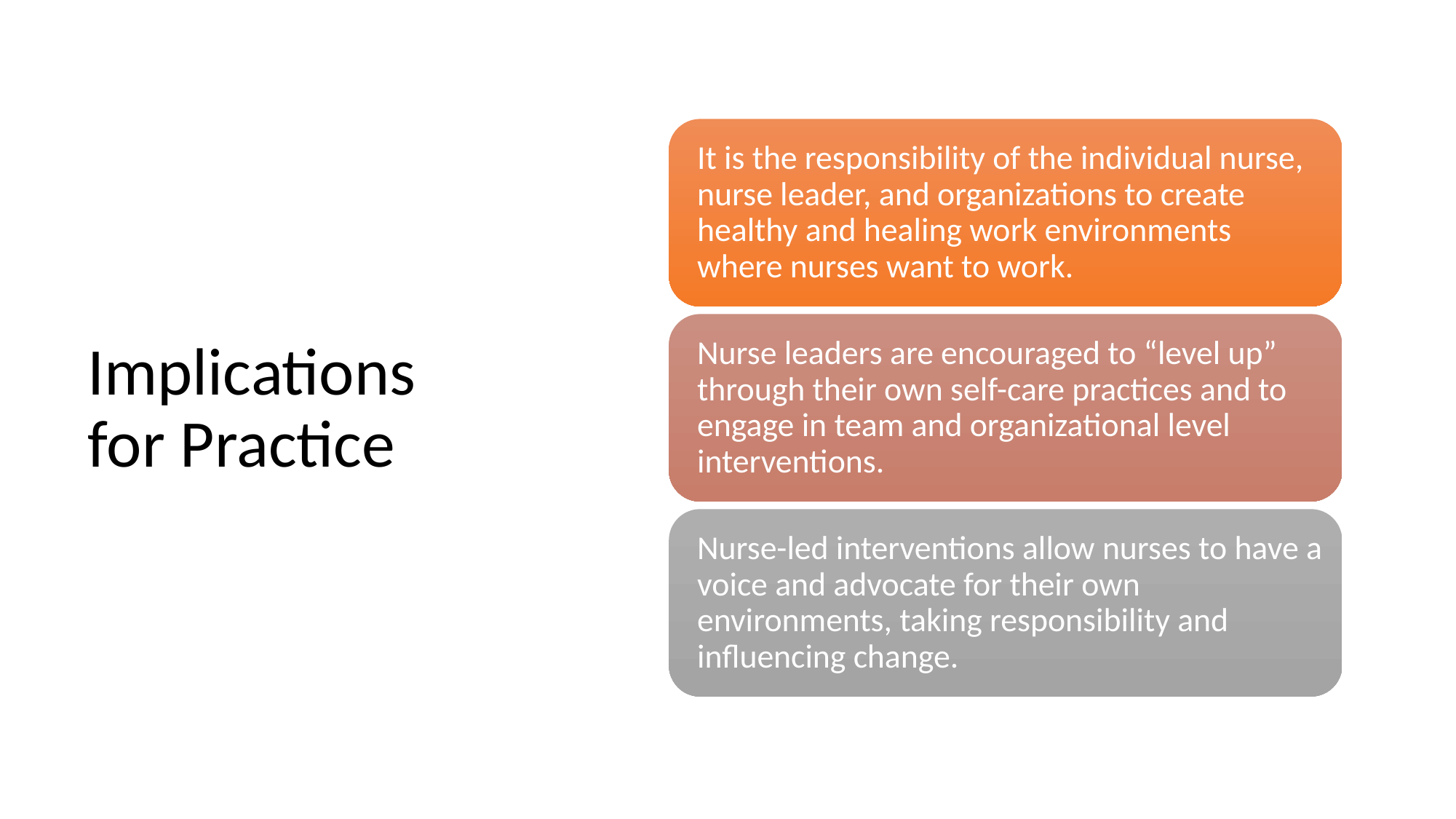

# Implications for Practice
It is the responsibility of the individual nurse, nurse leader, and organizations to create healthy and healing work environments where nurses want to work.
Nurse leaders are encouraged to “level up” through their own self-care practices and to engage in team and organizational level interventions.
Nurse-led interventions allow nurses to have a voice and advocate for their own environments, taking responsibility and influencing change.